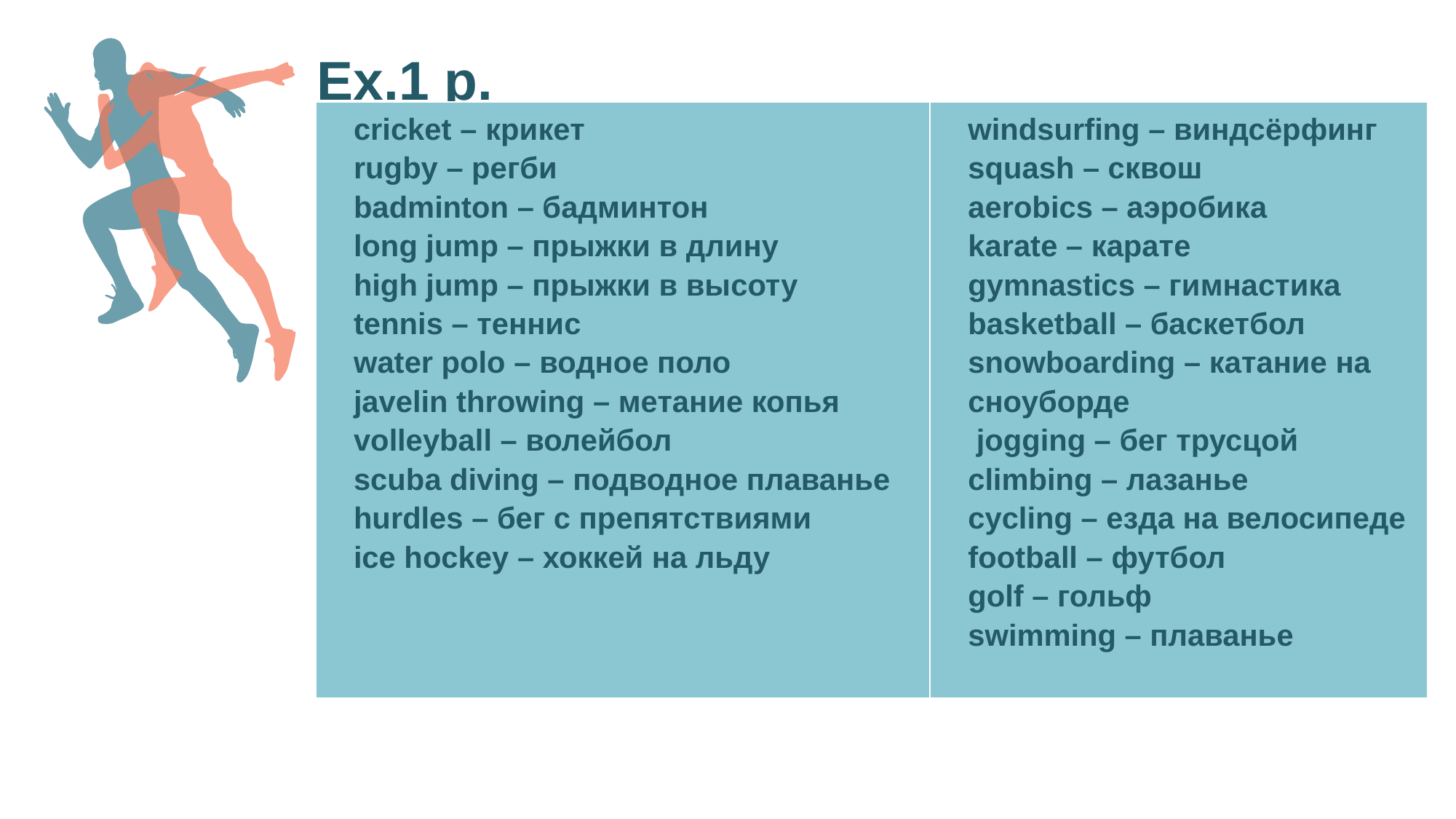

Ex.1 p.

| cricket – крикет rugby – регби badminton – бадминтон long jump – прыжки в длину high jump – прыжки в высоту tennis – теннис water polo – водное поло javelin throwing – метание копья volleyball – волейбол scuba diving – подводное плаванье hurdles – бег с препятствиями ice hockey – хоккей на льду | windsurfing – виндсёрфинг squash – сквош aerobics – аэробика karate – карате gymnastics – гимнастика basketball – баскетбол snowboarding – катание на сноуборде jogging – бег трусцой climbing – лазанье cycling – езда на велосипеде football – футбол golf – гольф swimming – плаванье |
| --- | --- |